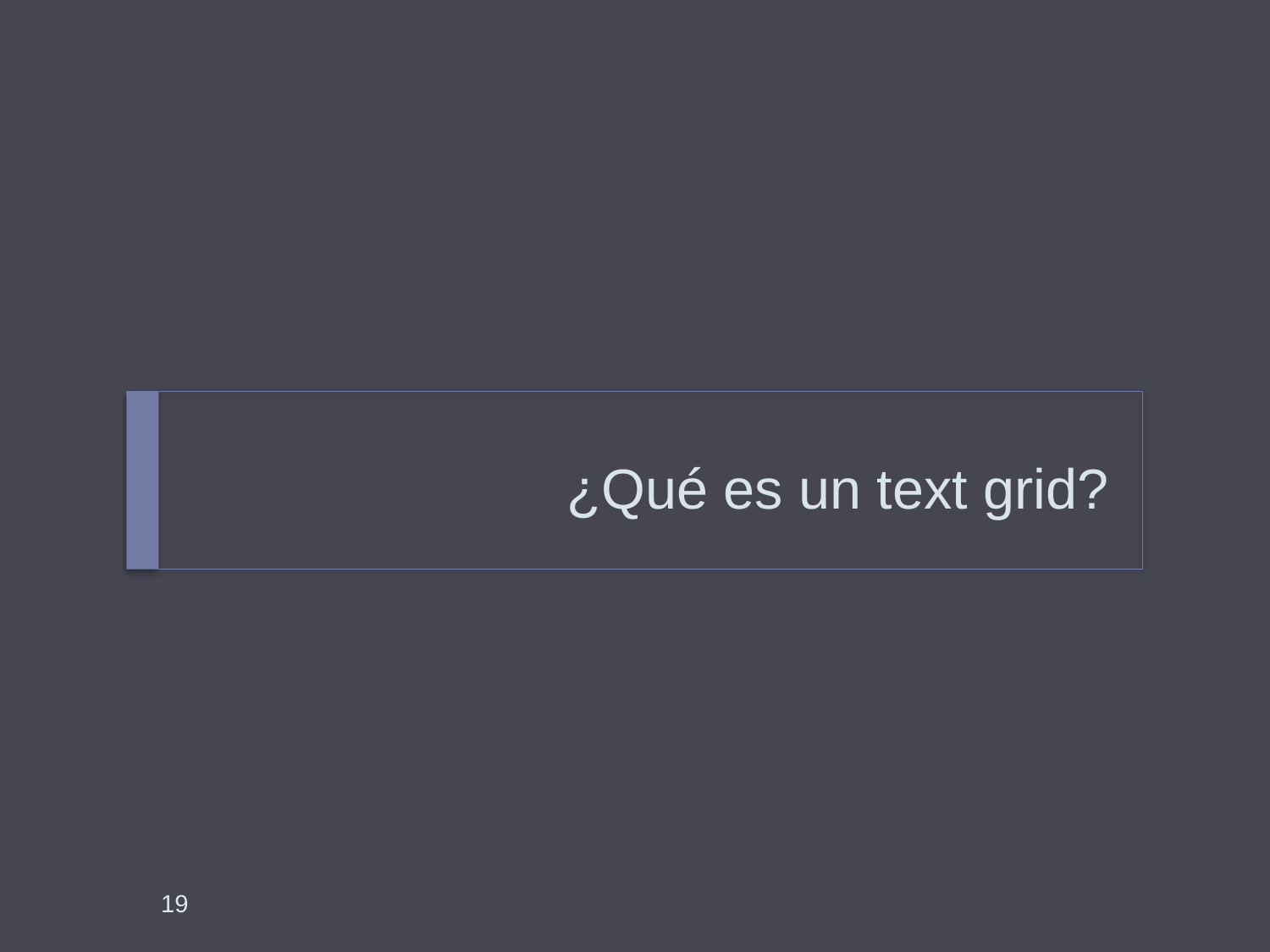

# ¿Qué es un text grid?
19